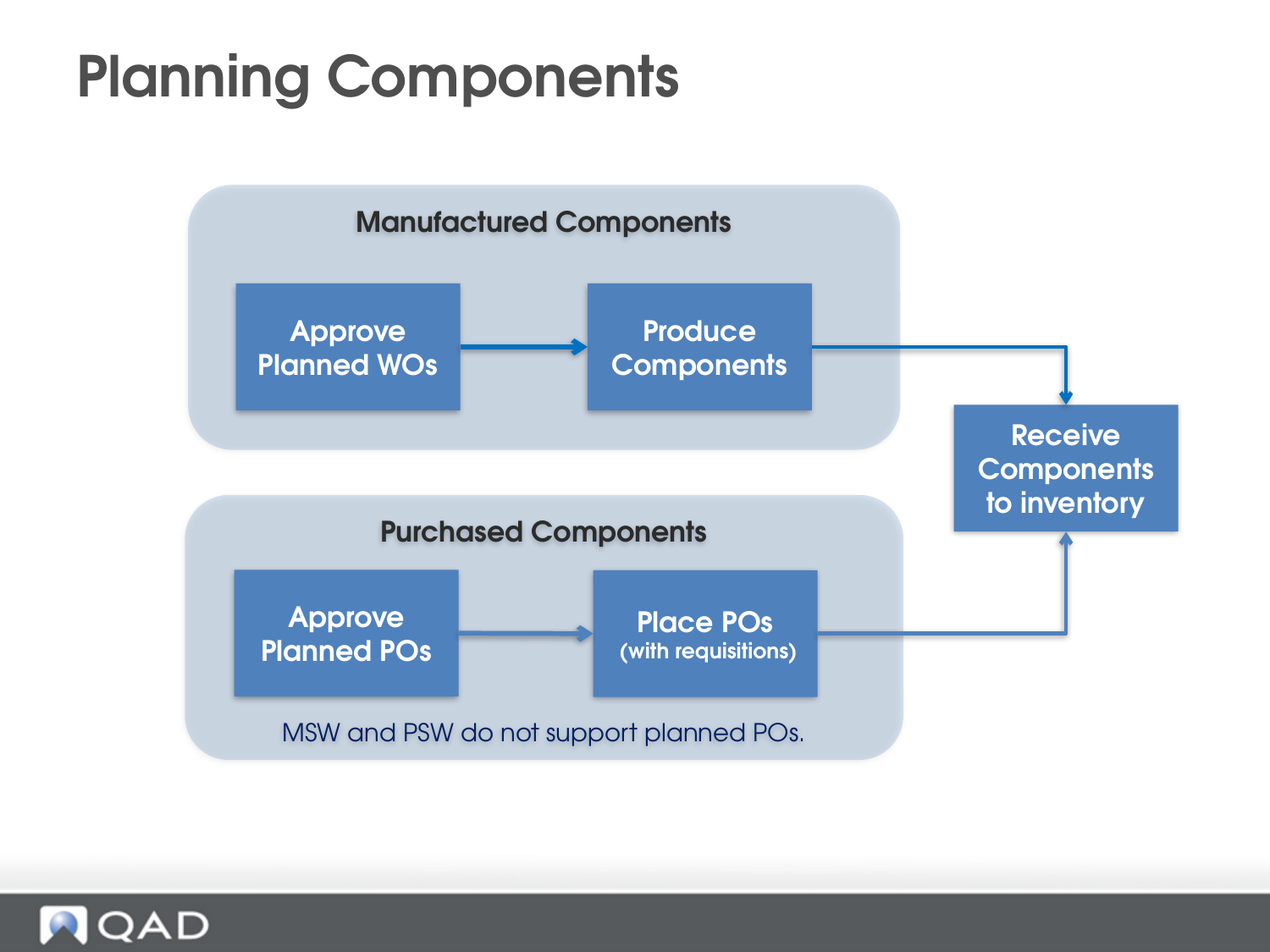

# Planning Components
Manufactured Components
Approve Planned WOs
Produce Components
Receive Components to inventory
Purchased Components

MSW and PSW do not support planned POs.
Approve Planned POs
Place POs
 (with requisitions)